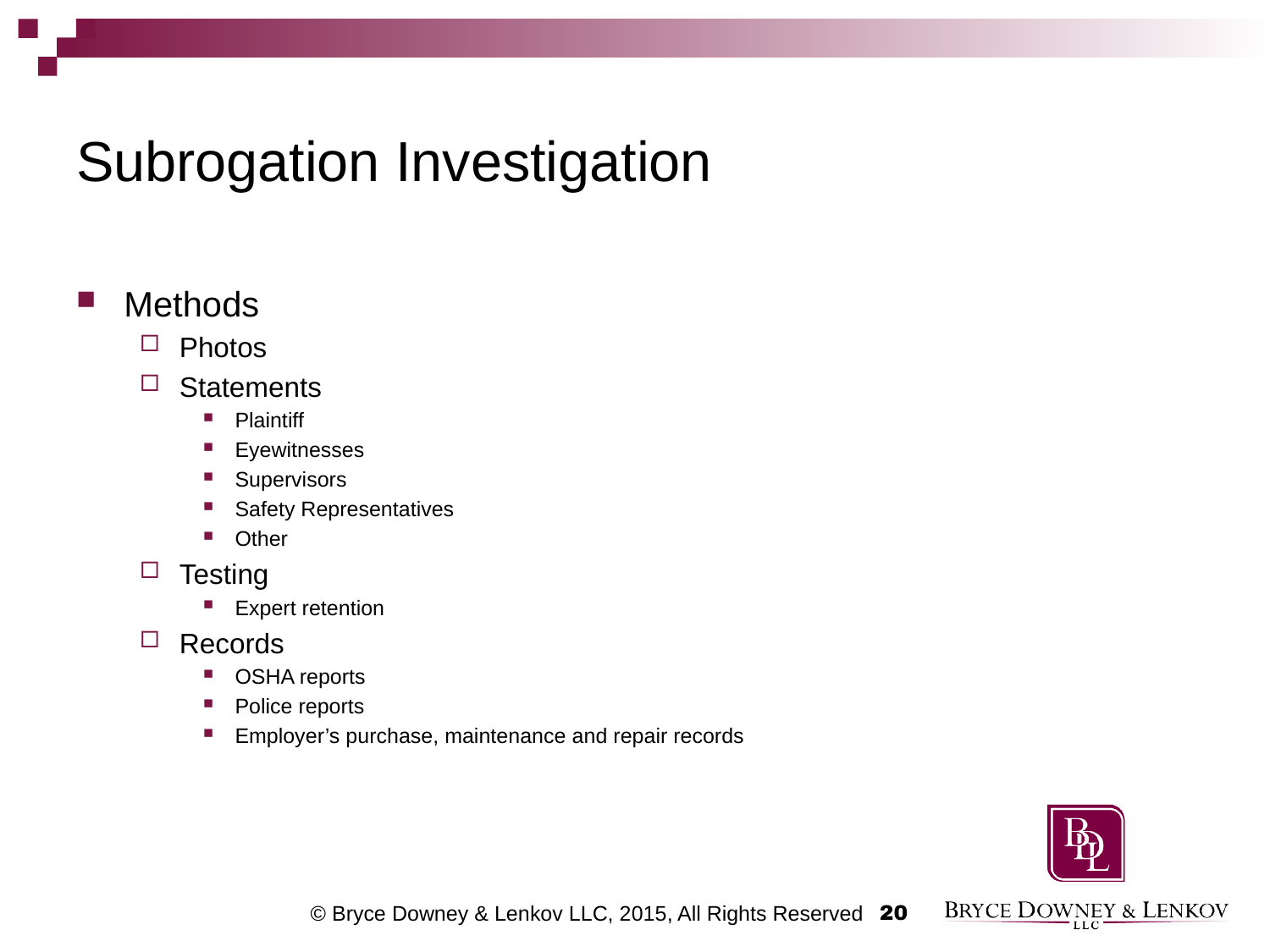

# Subrogation Investigation
Methods
Photos
Statements
Plaintiff
Eyewitnesses
Supervisors
Safety Representatives
Other
Testing
Expert retention
Records
OSHA reports
Police reports
Employer’s purchase, maintenance and repair records
20